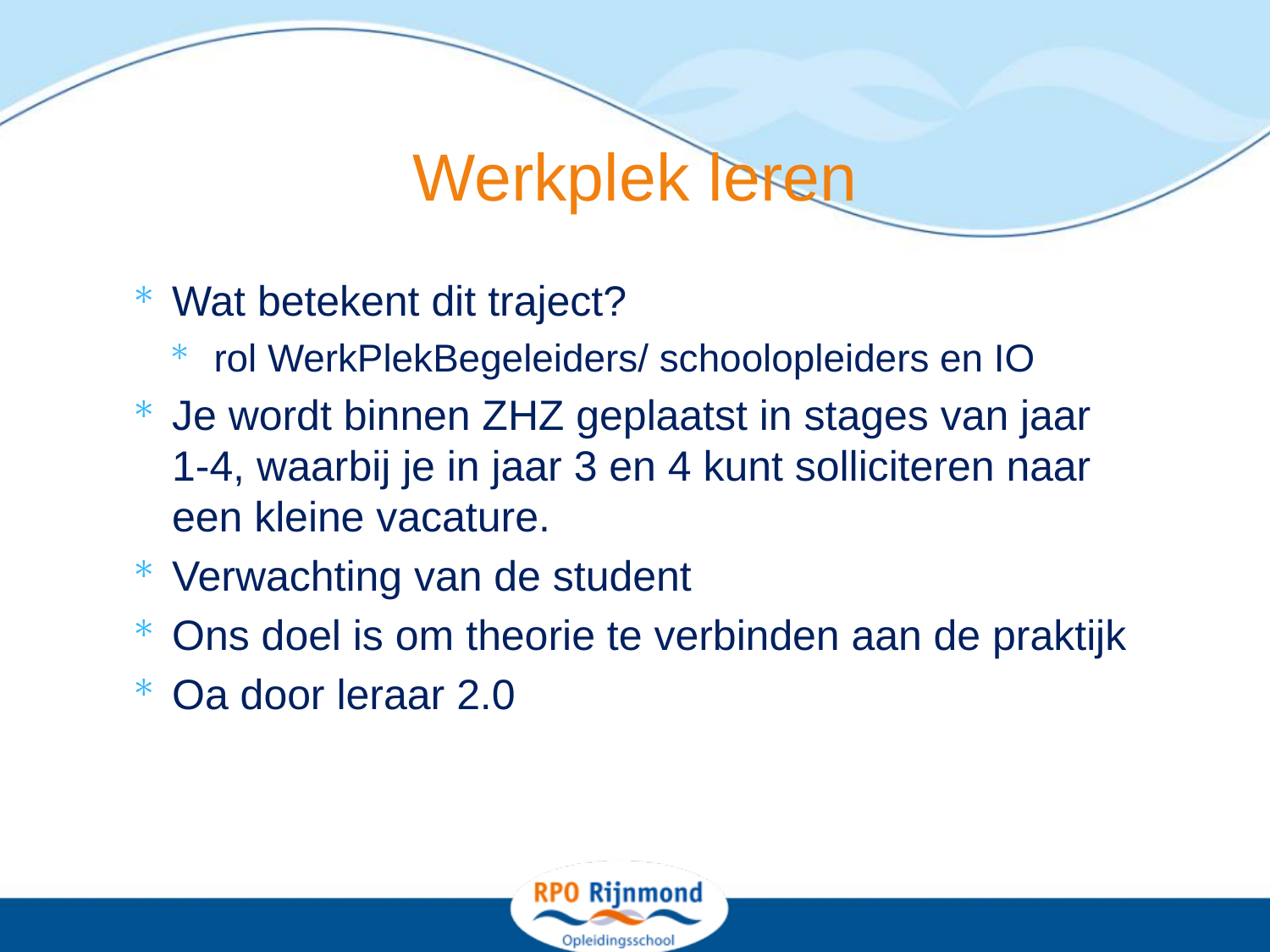

# Werkplek leren
Wat betekent dit traject?
rol WerkPlekBegeleiders/ schoolopleiders en IO
Je wordt binnen ZHZ geplaatst in stages van jaar 1-4, waarbij je in jaar 3 en 4 kunt solliciteren naar een kleine vacature.
Verwachting van de student
Ons doel is om theorie te verbinden aan de praktijk
Oa door leraar 2.0